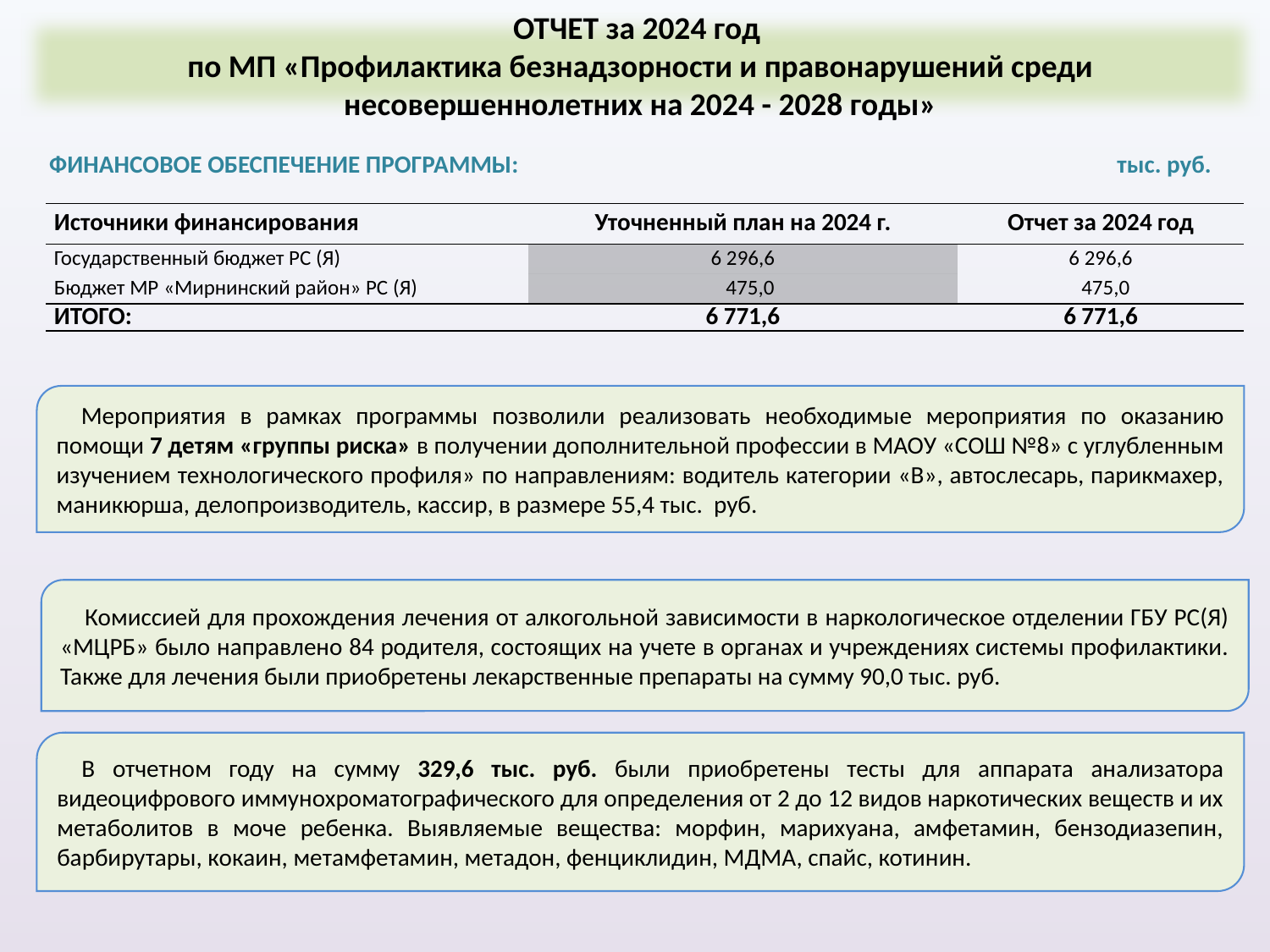

ОТЧЕТ за 2024 год
по МП «Профилактика безнадзорности и правонарушений среди несовершеннолетних на 2024 - 2028 годы»
ФИНАНСОВОЕ ОБЕСПЕЧЕНИЕ ПРОГРАММЫ:                                                                                                             тыс. руб.
| Источники финансирования | Уточненный план на 2024 г. | Отчет за 2024 год |
| --- | --- | --- |
| Государственный бюджет РС (Я) | 6 296,6 | 6 296,6 |
| Бюджет МР «Мирнинский район» РС (Я) | 475,0 | 475,0 |
| ИТОГО: | 6 771,6 | 6 771,6 |
Мероприятия в рамках программы позволили реализовать необходимые мероприятия по оказанию помощи 7 детям «группы риска» в получении дополнительной профессии в МАОУ «СОШ №8» с углубленным изучением технологического профиля» по направлениям: водитель категории «В», автослесарь, парикмахер, маникюрша, делопроизводитель, кассир, в размере 55,4 тыс.  руб.
Комиссией для прохождения лечения от алкогольной зависимости в наркологическое отделении ГБУ РС(Я) «МЦРБ» было направлено 84 родителя, состоящих на учете в органах и учреждениях системы профилактики. Также для лечения были приобретены лекарственные препараты на сумму 90,0 тыс. руб.
В отчетном году на сумму 329,6 тыс. руб. были приобретены тесты для аппарата анализатора видеоцифрового иммунохроматографического для определения от 2 до 12 видов наркотических веществ и их метаболитов в моче ребенка. Выявляемые вещества: морфин, марихуана, амфетамин, бензодиазепин, барбирутары, кокаин, метамфетамин, метадон, фенциклидин, МДМА, спайс, котинин.